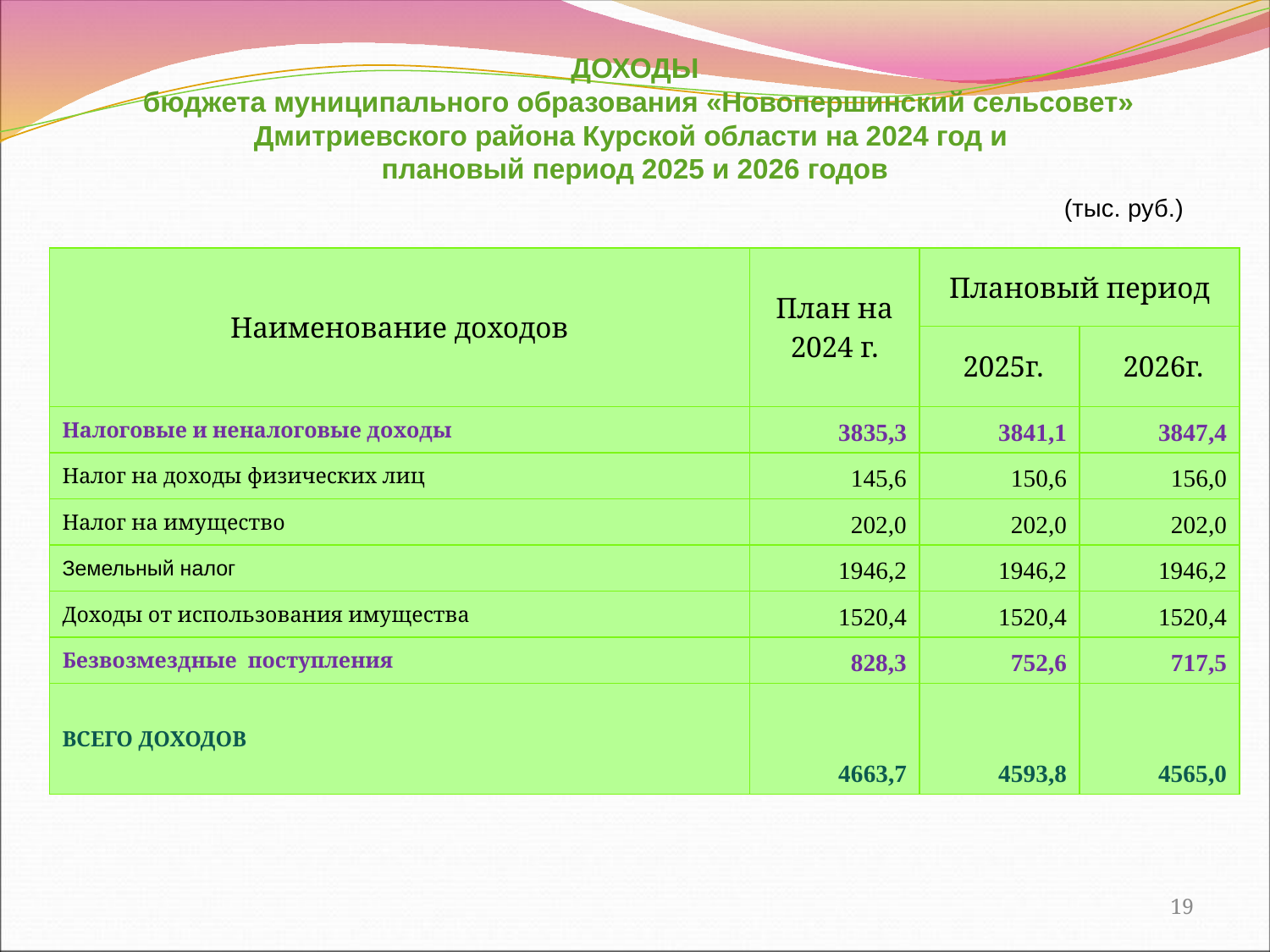

ДОХОДЫ
 бюджета муниципального образования «Новопершинский сельсовет» Дмитриевского района Курской области на 2024 год и
плановый период 2025 и 2026 годов
                                                                                                              (тыс. руб.)

| Наименование доходов | План на 2024 г. | Плановый период |  |
| --- | --- | --- | --- |
|  |  | 2025г. | 2026г. |
| Налоговые и неналоговые доходы | 3835,3 | 3841,1 | 3847,4 |
| Налог на доходы физических лиц | 145,6 | 150,6 | 156,0 |
| Налог на имущество | 202,0 | 202,0 | 202,0 |
| Земельный налог | 1946,2 | 1946,2 | 1946,2 |
| Доходы от использования имущества | 1520,4 | 1520,4 | 1520,4 |
| Безвозмездные поступления | 828,3 | 752,6 | 717,5 |
| ВСЕГО ДОХОДОВ | 4663,7 | 4593,8 | 4565,0 |
19